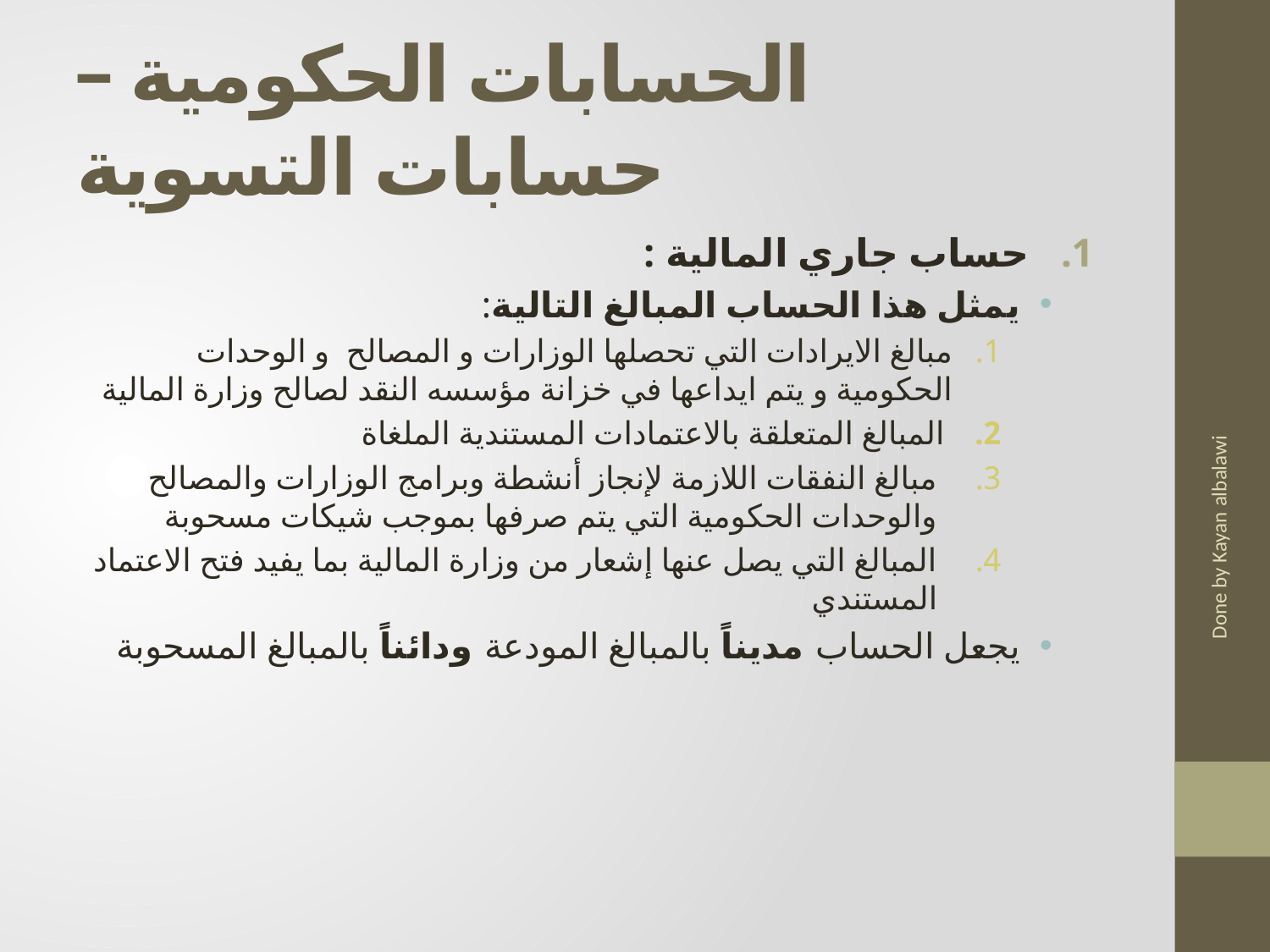

# الحسابات الحكومية – حسابات التسوية
حساب جاري المالية :
يمثل هذا الحساب المبالغ التالية:
مبالغ الايرادات التي تحصلها الوزارات و المصالح  و الوحدات الحكومية و يتم ايداعها في خزانة مؤسسه النقد لصالح وزارة المالية
 المبالغ المتعلقة بالاعتمادات المستندية الملغاة
مبالغ النفقات اللازمة لإنجاز أنشطة وبرامج الوزارات والمصالح والوحدات الحكومية التي يتم صرفها بموجب شيكات مسحوبة
المبالغ التي يصل عنها إشعار من وزارة المالية بما يفيد فتح الاعتماد المستندي
يجعل الحساب مديناً بالمبالغ المودعة ودائناً بالمبالغ المسحوبة
Done by Kayan albalawi